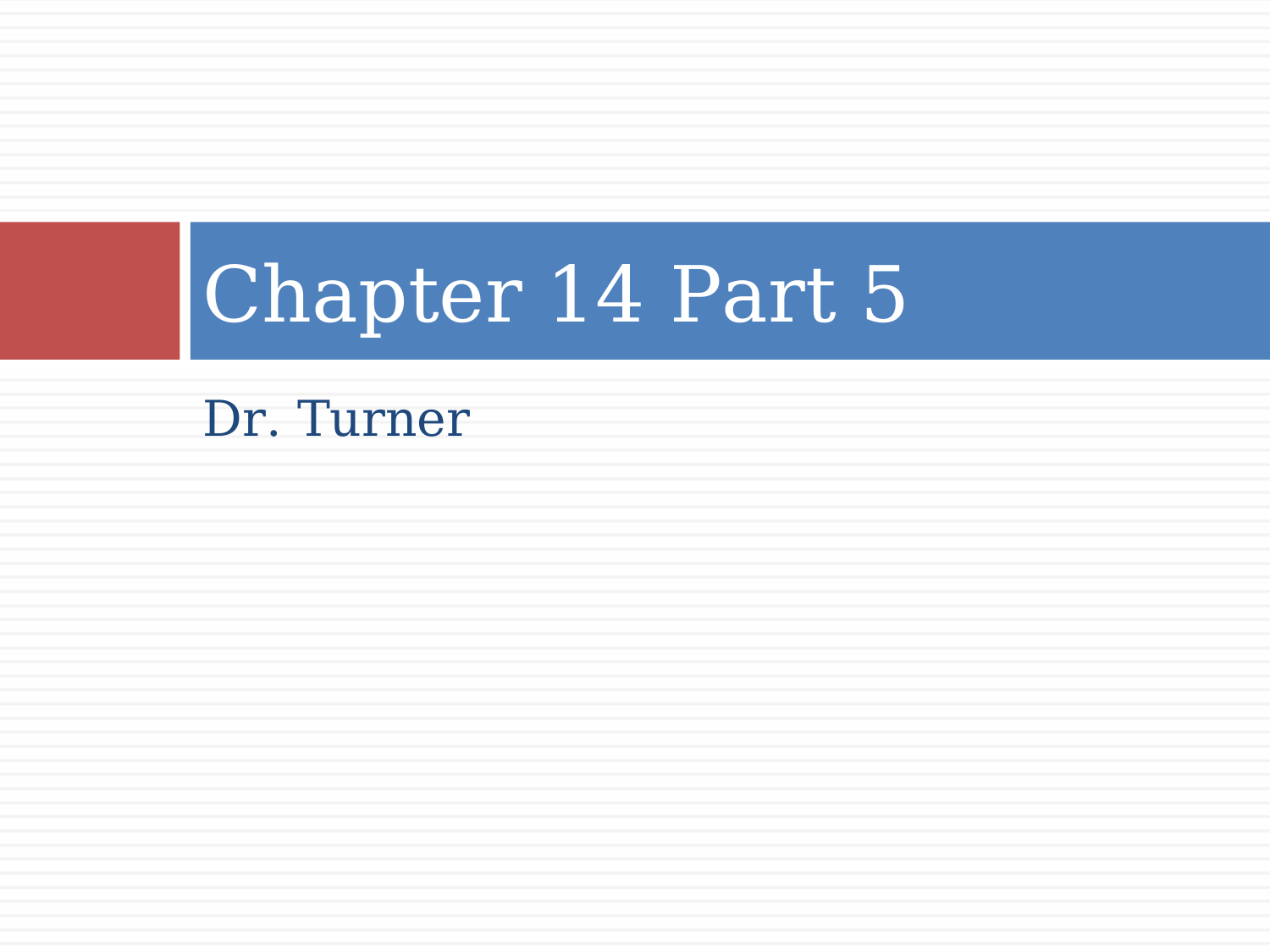

# Chapter 14 Part 5
Dr. Turner